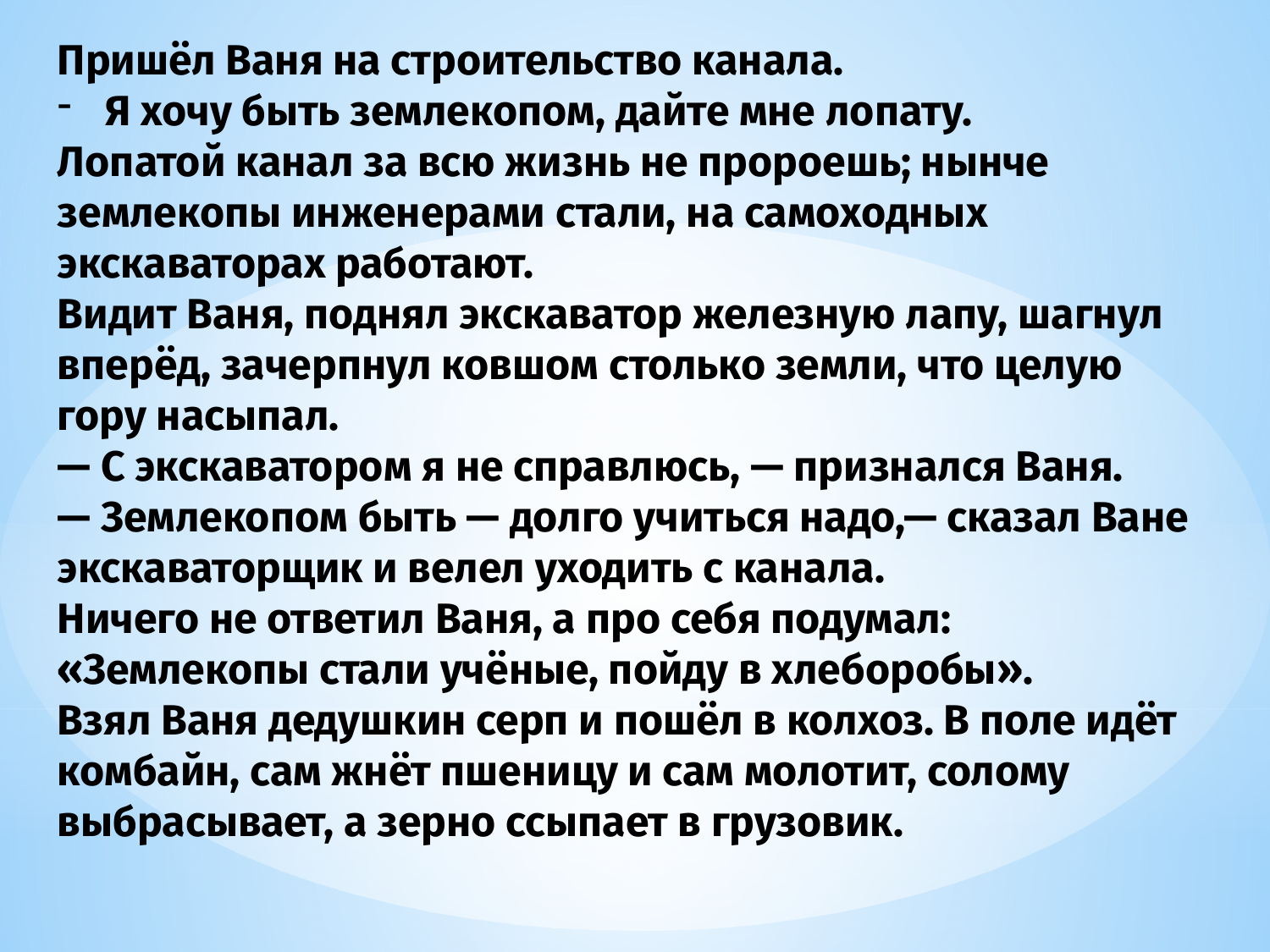

Пришёл Ваня на строительство канала.
Я хочу быть землекопом, дайте мне лопату.
Лопатой канал за всю жизнь не пророешь; нынче землекопы инженерами стали, на самоходных экскаваторах работают.
Видит Ваня, поднял экскаватор железную лапу, шагнул вперёд, зачерпнул ковшом столько земли, что целую гору насыпал.
— С экскаватором я не справлюсь, — признался Ваня.
— Землекопом быть — долго учиться надо,— сказал Ване экскаваторщик и велел уходить с канала.
Ничего не ответил Ваня, а про себя подумал: «Землекопы стали учёные, пойду в хлеборобы».
Взял Ваня дедушкин серп и пошёл в колхоз. В поле идёт комбайн, сам жнёт пшеницу и сам молотит, солому выбрасывает, а зерно ссыпает в грузовик.